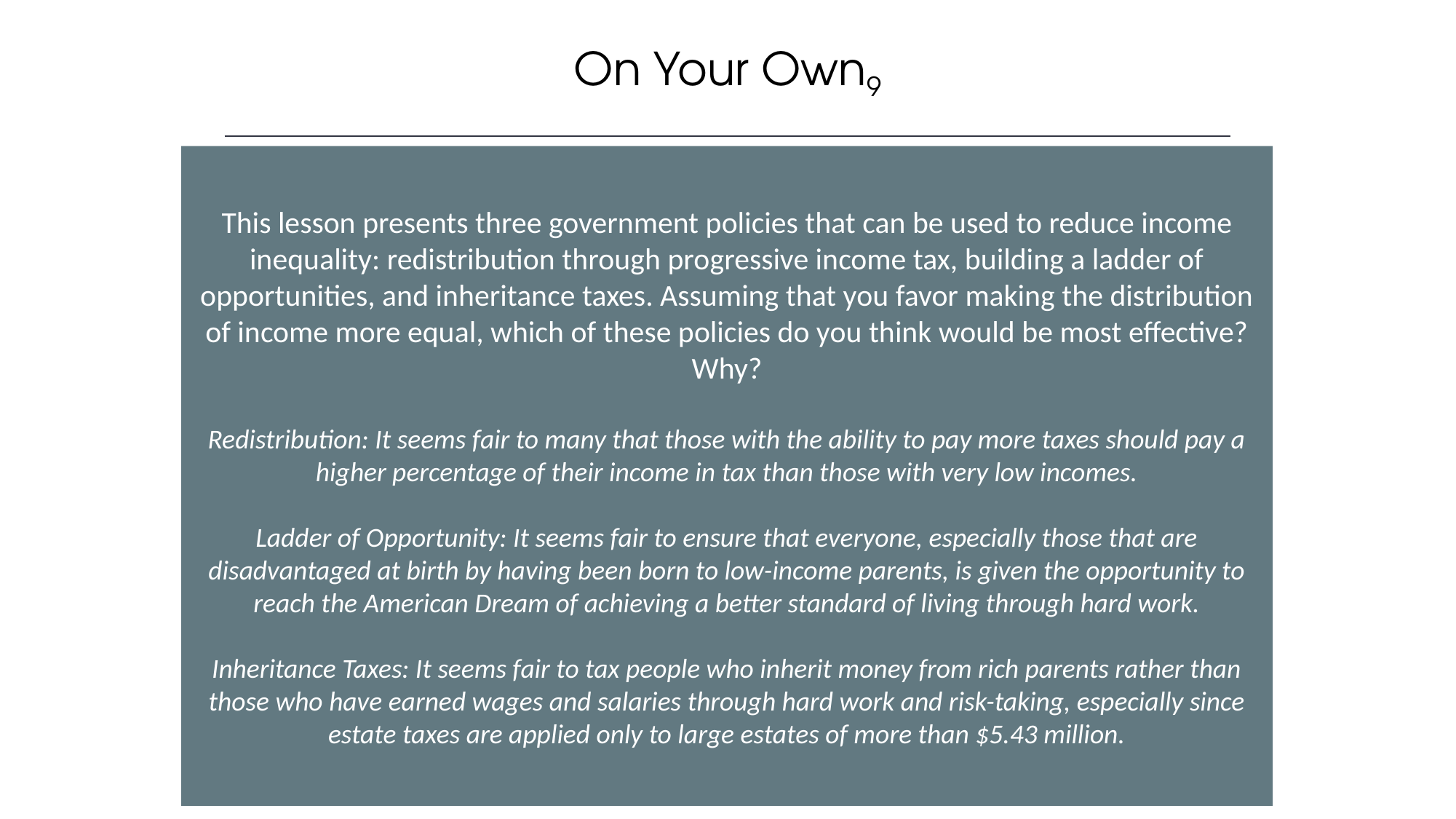

On Your Own9
This lesson presents three government policies that can be used to reduce income inequality: redistribution through progressive income tax, building a ladder of opportunities, and inheritance taxes. Assuming that you favor making the distribution of income more equal, which of these policies do you think would be most effective? Why?

Redistribution: It seems fair to many that those with the ability to pay more taxes should pay a higher percentage of their income in tax than those with very low incomes.

Ladder of Opportunity: It seems fair to ensure that everyone, especially those that are disadvantaged at birth by having been born to low-income parents, is given the opportunity to reach the American Dream of achieving a better standard of living through hard work.

Inheritance Taxes: It seems fair to tax people who inherit money from rich parents rather than those who have earned wages and salaries through hard work and risk-taking, especially since estate taxes are applied only to large estates of more than $5.43 million.